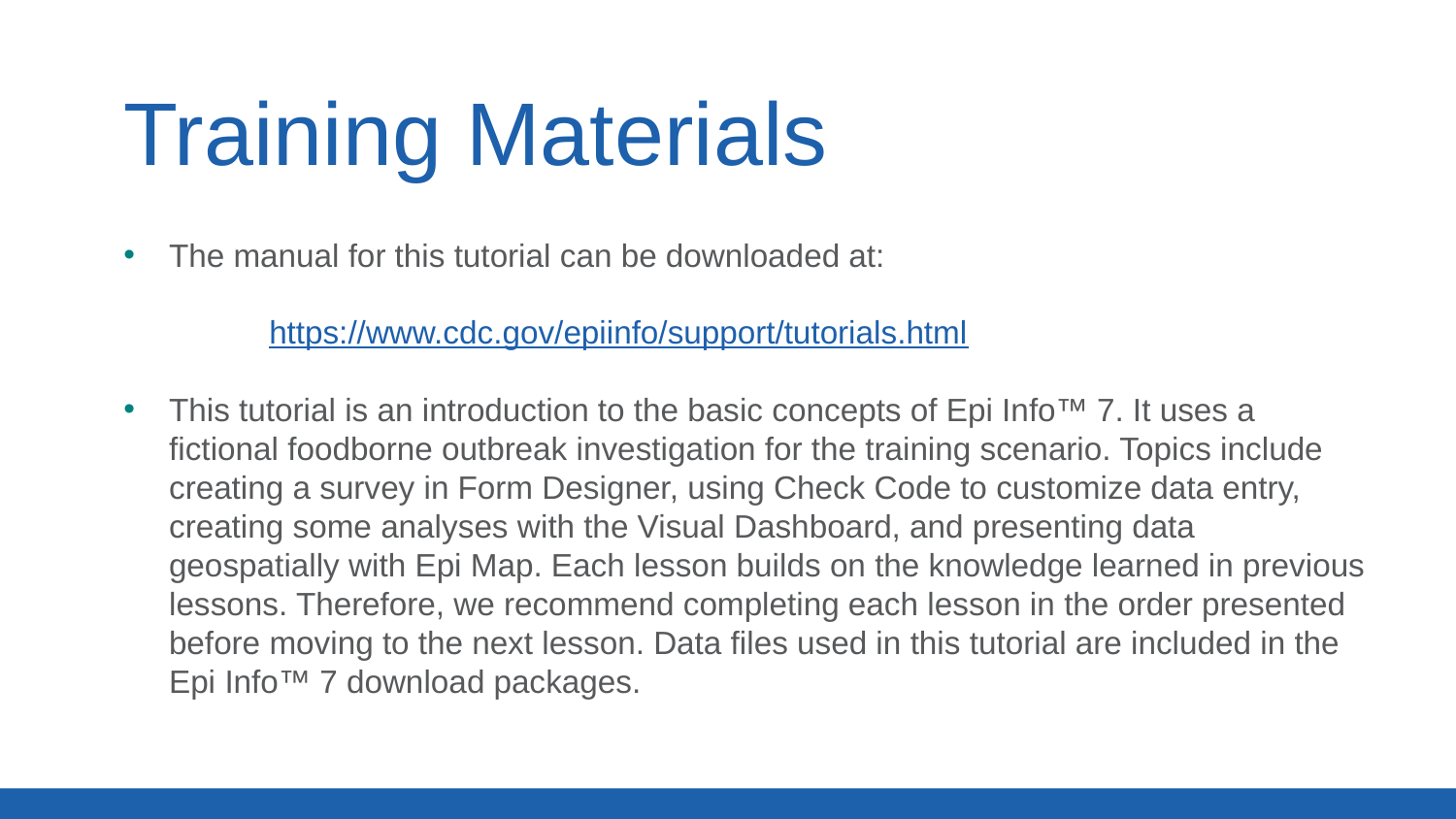

Training Materials
The manual for this tutorial can be downloaded at:

https://www.cdc.gov/epiinfo/support/tutorials.html

This tutorial is an introduction to the basic concepts of Epi Info™ 7. It uses a fictional foodborne outbreak investigation for the training scenario. Topics include creating a survey in Form Designer, using Check Code to customize data entry, creating some analyses with the Visual Dashboard, and presenting data geospatially with Epi Map. Each lesson builds on the knowledge learned in previous lessons. Therefore, we recommend completing each lesson in the order presented before moving to the next lesson. Data files used in this tutorial are included in the Epi Info™ 7 download packages.